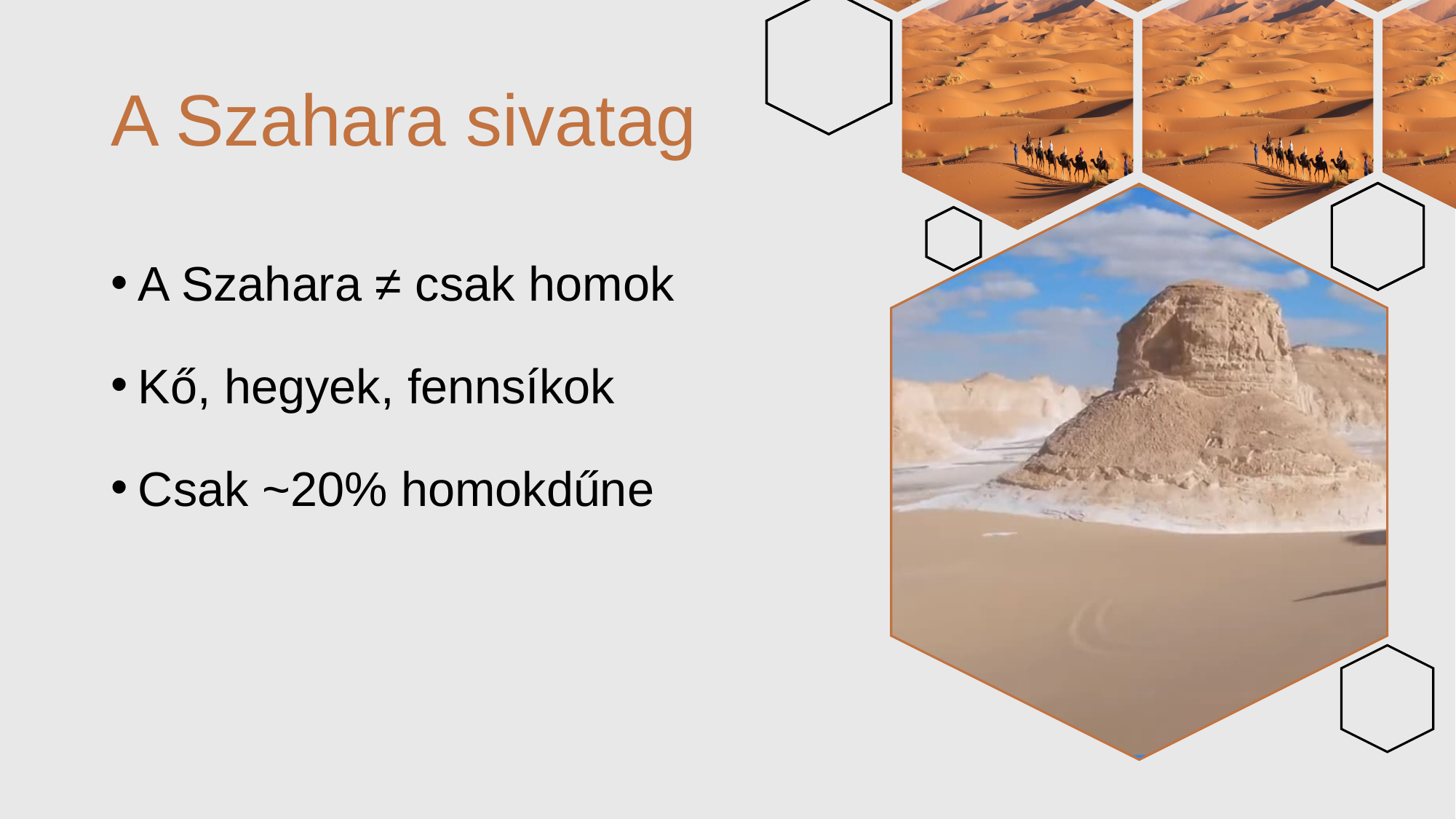

# A Szahara sivatag

A Szahara ≠ csak homok
Kő, hegyek, fennsíkok
Csak ~20% homokdűne